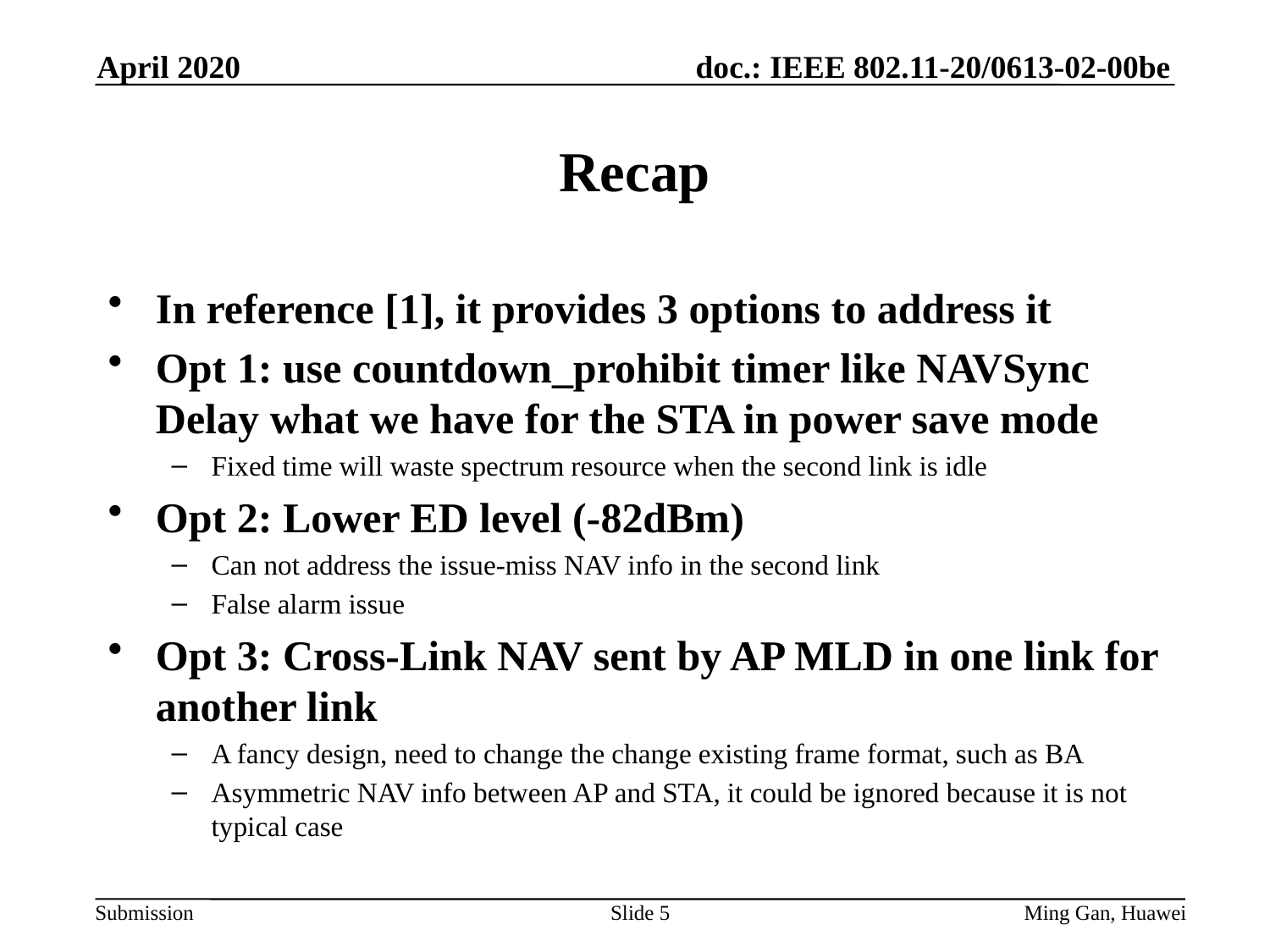

April 2020
# Recap
In reference [1], it provides 3 options to address it
Opt 1: use countdown_prohibit timer like NAVSync Delay what we have for the STA in power save mode
Fixed time will waste spectrum resource when the second link is idle
Opt 2: Lower ED level (-82dBm)
Can not address the issue-miss NAV info in the second link
False alarm issue
Opt 3: Cross-Link NAV sent by AP MLD in one link for another link
A fancy design, need to change the change existing frame format, such as BA
Asymmetric NAV info between AP and STA, it could be ignored because it is not typical case

Slide 5
Ming Gan, Huawei